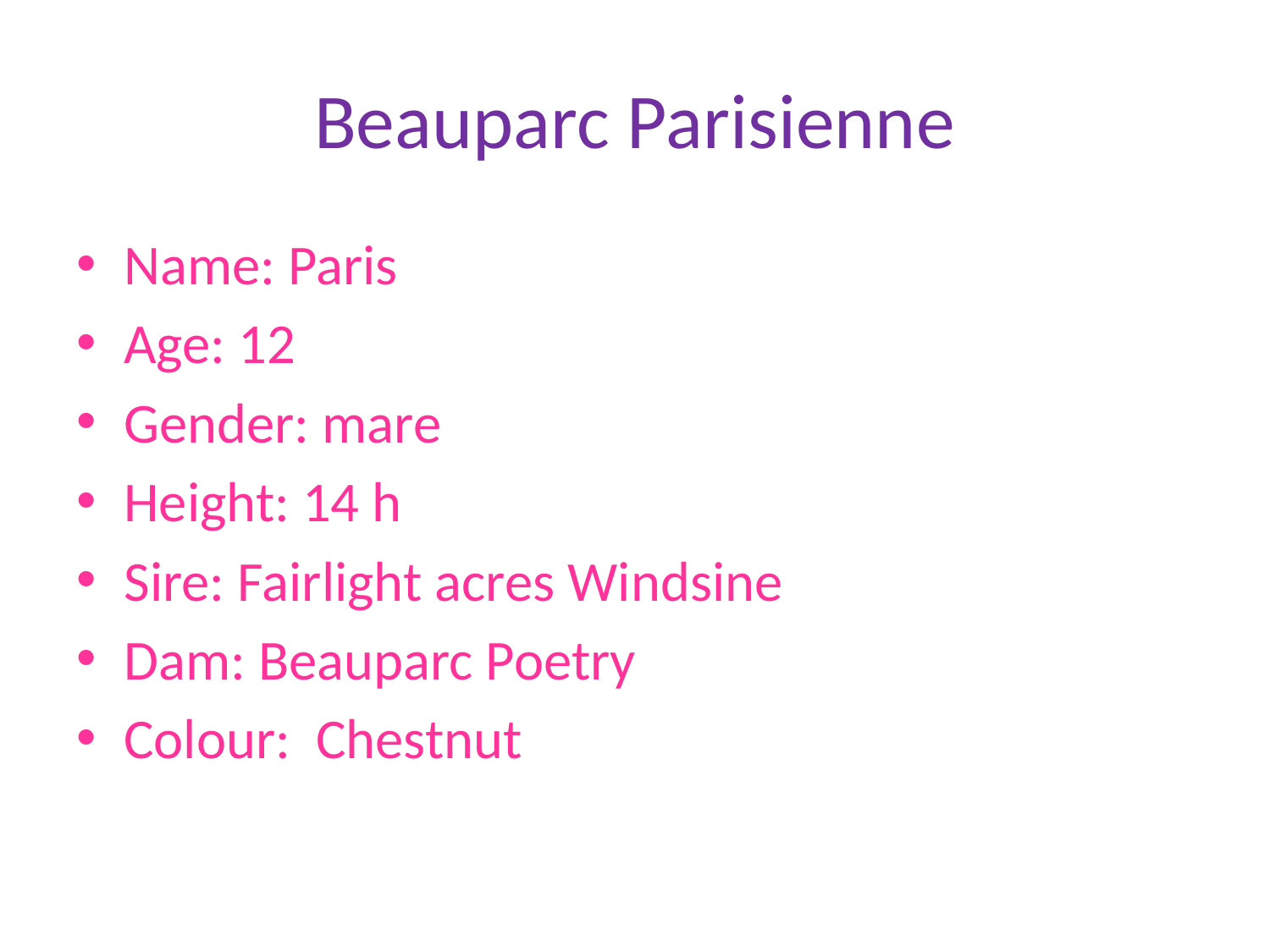

# Beauparc Parisienne
Name: Paris
Age: 12
Gender: mare
Height: 14 h
Sire: Fairlight acres Windsine
Dam: Beauparc Poetry
Colour:  Chestnut